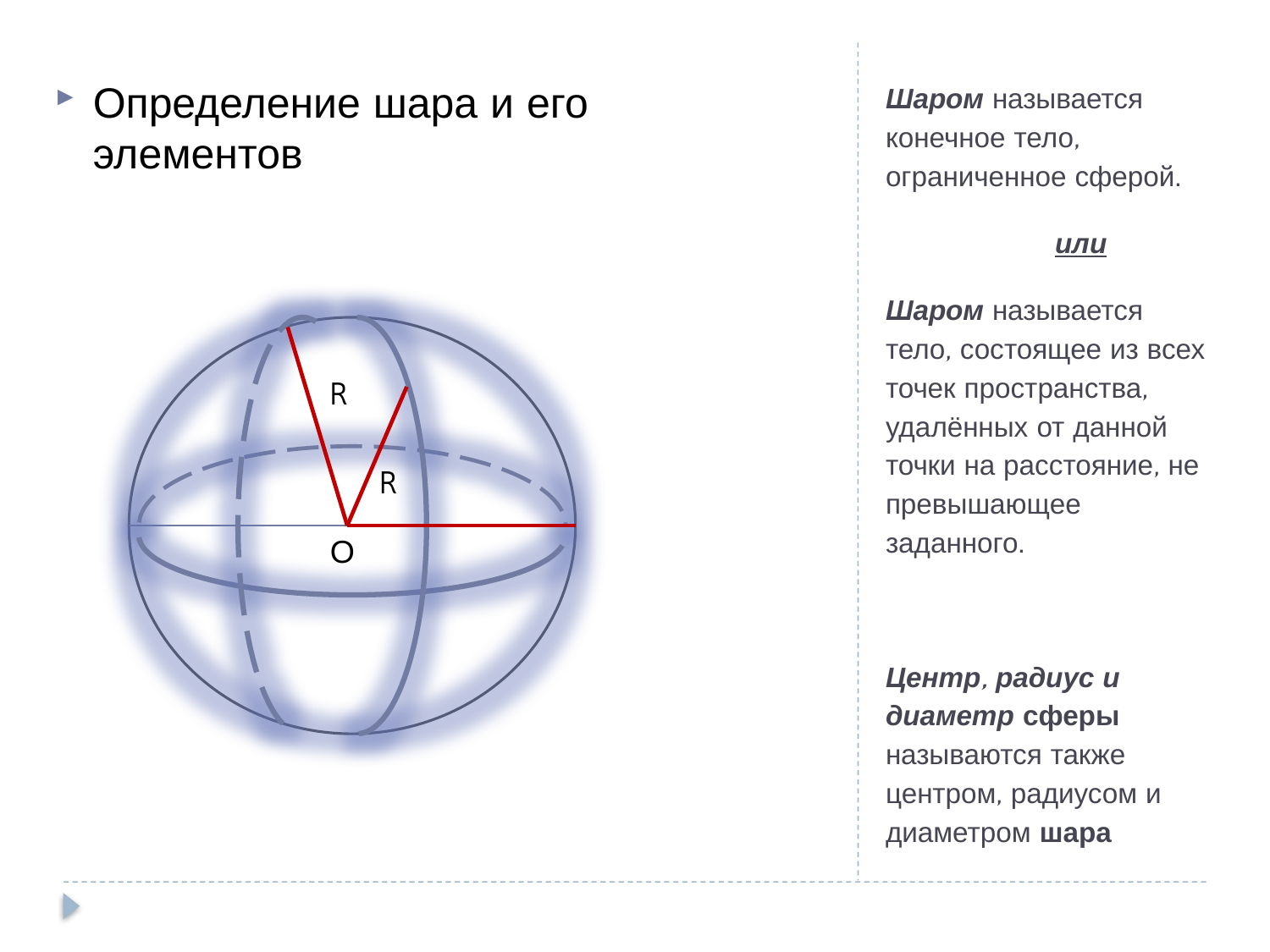

Определение шара и его элементов

Шаром называется конечное тело, ограниченное сферой.
                    или
Шаром называется тело, состоящее из всех точек пространства, удалённых от данной точки на расстояние, не превышающее  заданного.

Центр, радиус и диаметр сферы называются также центром, радиусом и диаметром шара

R

R

О